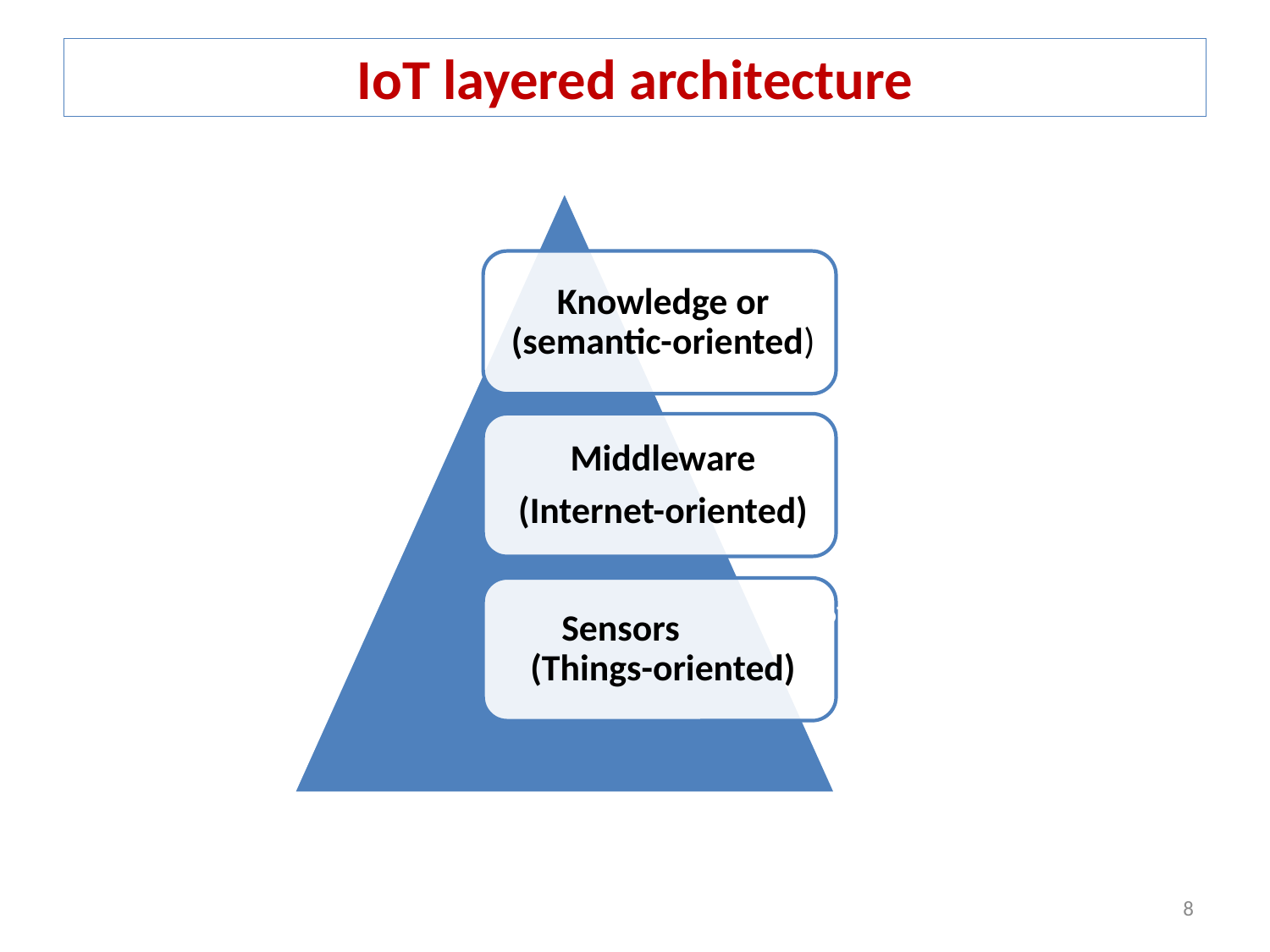

# IoT layered architecture
Knowledge or (semantic-oriented)
Middleware
(Internet-oriented)
Sensors           (Things-oriented)

IoT Layered architecture
8